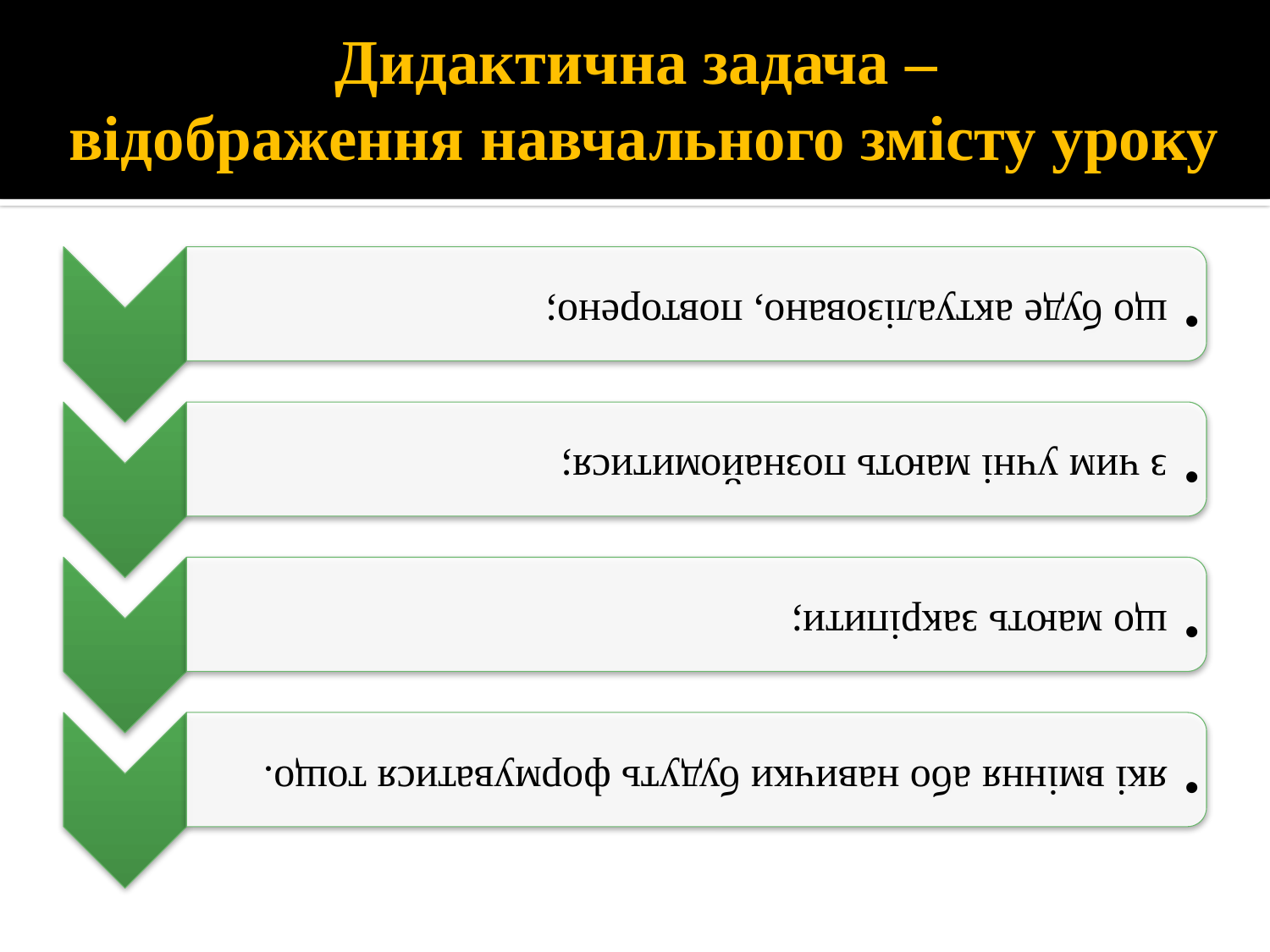

# Дидактична задача – відображення навчального змісту уроку

що буде актуалізовано, повторено;

з чим учні мають познайомитися;

що мають закріпити;

які вміння або навички будуть формуватися тощо.